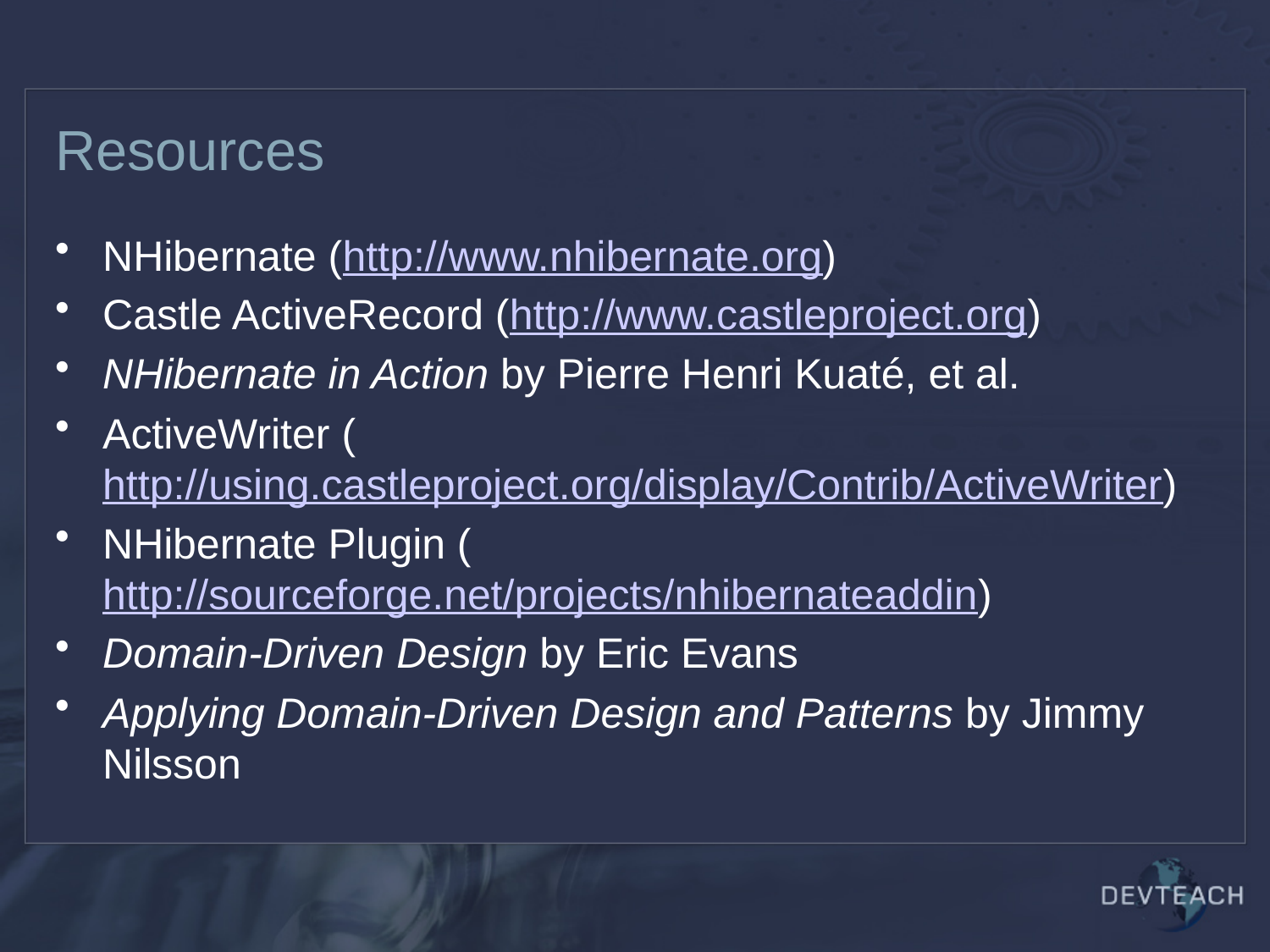

# Resources
NHibernate (http://www.nhibernate.org)
Castle ActiveRecord (http://www.castleproject.org)
NHibernate in Action by Pierre Henri Kuaté, et al.
ActiveWriter (http://using.castleproject.org/display/Contrib/ActiveWriter)
NHibernate Plugin (http://sourceforge.net/projects/nhibernateaddin)
Domain-Driven Design by Eric Evans
Applying Domain-Driven Design and Patterns by Jimmy Nilsson